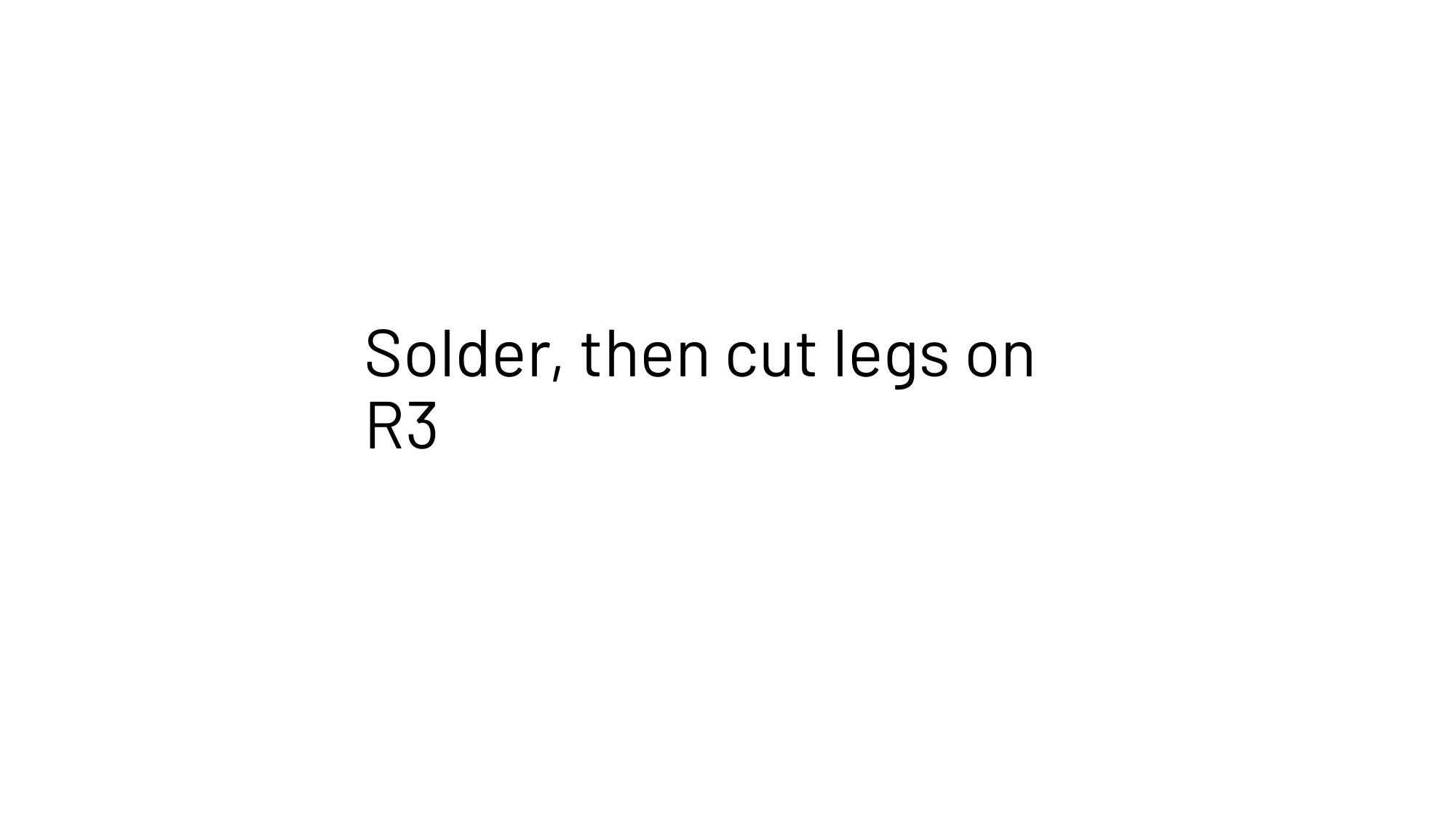

# Solder, then cut legs on R3